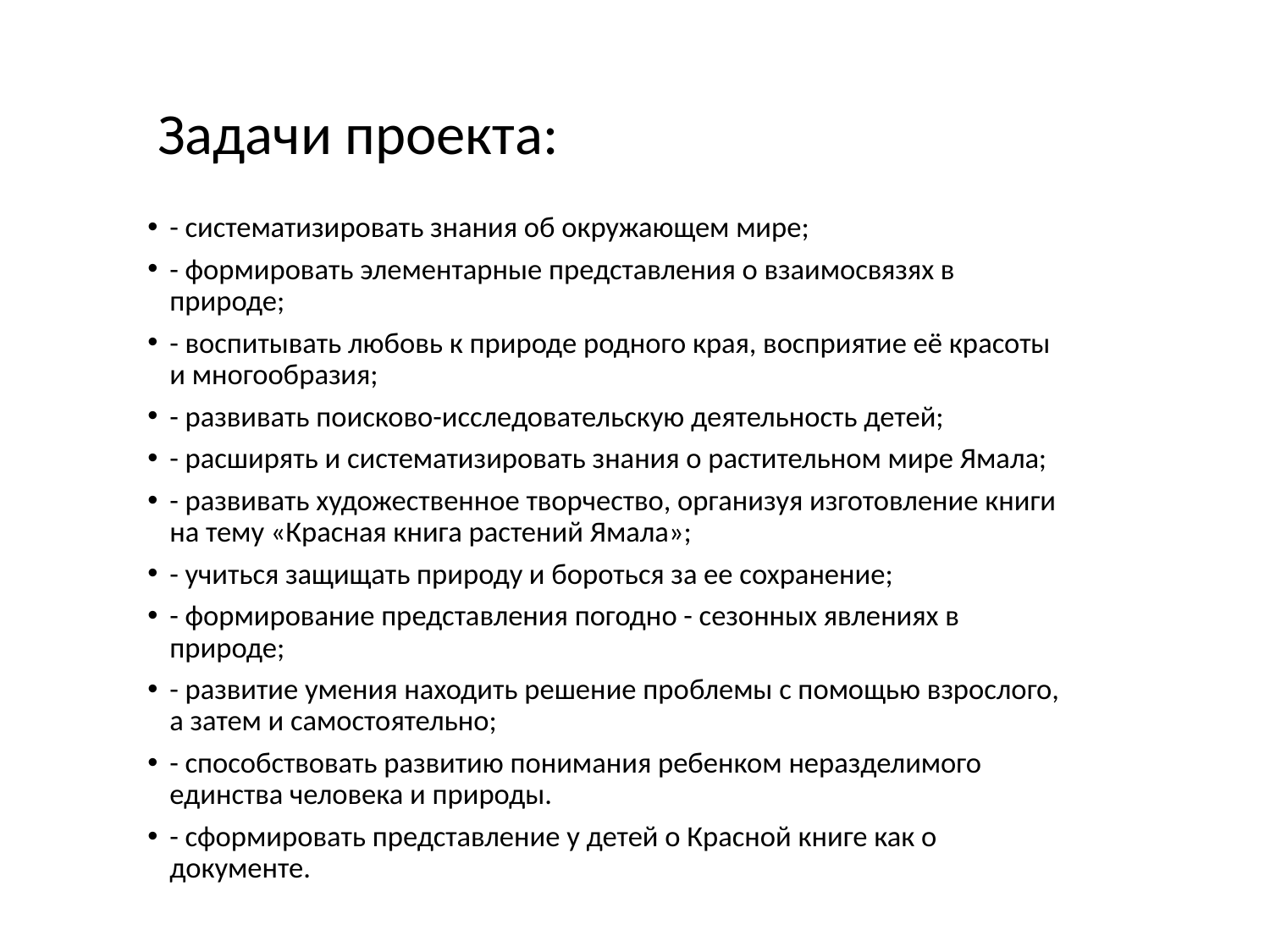

# Задачи проекта:
- систематизировать знания об окружающем мире;
- формировать элементарные представления о взаимосвязях в природе;
- воспитывать любовь к природе родного края, восприятие её красоты и многообразия;
- развивать поисково-исследовательскую деятельность детей;
- расширять и систематизировать знания о растительном мире Ямала;
- развивать художественное творчество, организуя изготовление книги  на тему «Красная книга растений Ямала»;
- учиться защищать природу и бороться за ее сохранение;
- формирование представления погодно - сезонных явлениях в природе;
- развитие умения находить решение проблемы с помощью взрослого, а затем и самостоятельно;
- способствовать развитию понимания ребенком неразделимого единства человека и природы.
- сформировать представление у детей о Красной книге как о документе.